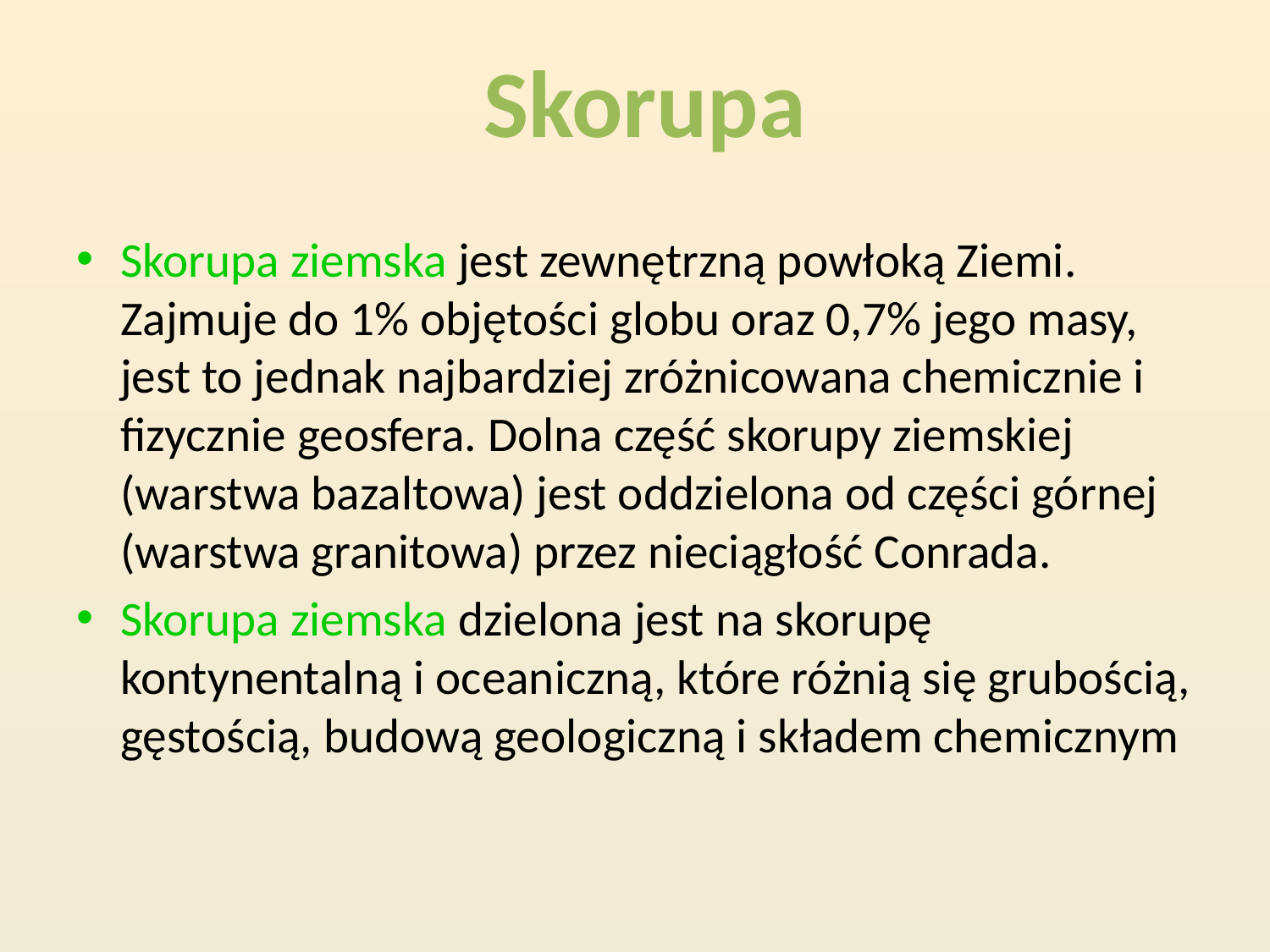

Skorupa
Skorupa ziemska jest zewnętrzną powłoką Ziemi. Zajmuje do 1% objętości globu oraz 0,7% jego masy, jest to jednak najbardziej zróżnicowana chemicznie i fizycznie geosfera. Dolna część skorupy ziemskiej (warstwa bazaltowa) jest oddzielona od części górnej (warstwa granitowa) przez nieciągłość Conrada.
Skorupa ziemska dzielona jest na skorupę kontynentalną i oceaniczną, które różnią się grubością, gęstością, budową geologiczną i składem chemicznym